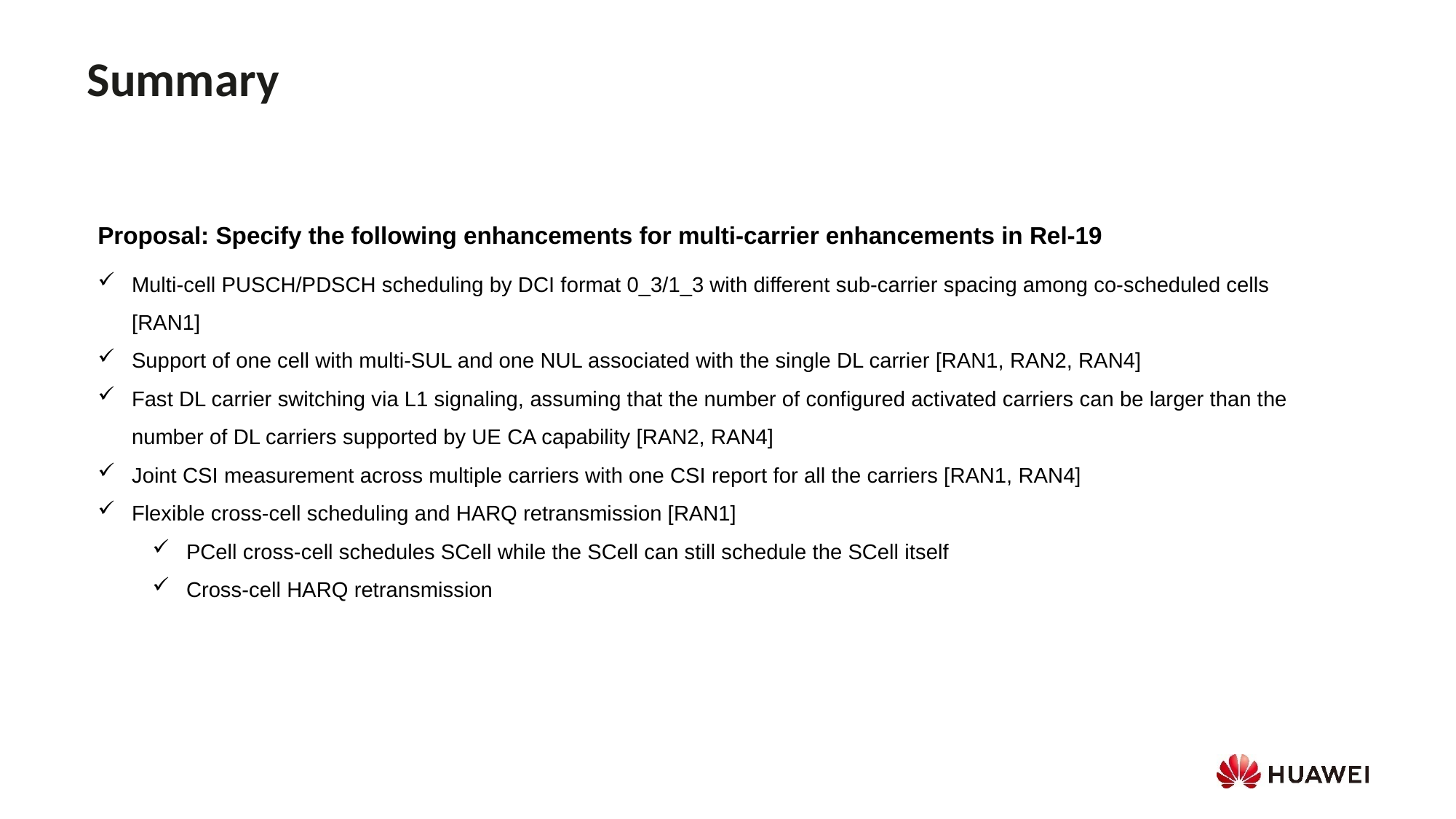

Summary
Proposal: Specify the following enhancements for multi-carrier enhancements in Rel-19
Multi-cell PUSCH/PDSCH scheduling by DCI format 0_3/1_3 with different sub-carrier spacing among co-scheduled cells [RAN1]
Support of one cell with multi-SUL and one NUL associated with the single DL carrier [RAN1, RAN2, RAN4]
Fast DL carrier switching via L1 signaling, assuming that the number of configured activated carriers can be larger than the number of DL carriers supported by UE CA capability [RAN2, RAN4]
Joint CSI measurement across multiple carriers with one CSI report for all the carriers [RAN1, RAN4]
Flexible cross-cell scheduling and HARQ retransmission [RAN1]
PCell cross-cell schedules SCell while the SCell can still schedule the SCell itself
Cross-cell HARQ retransmission